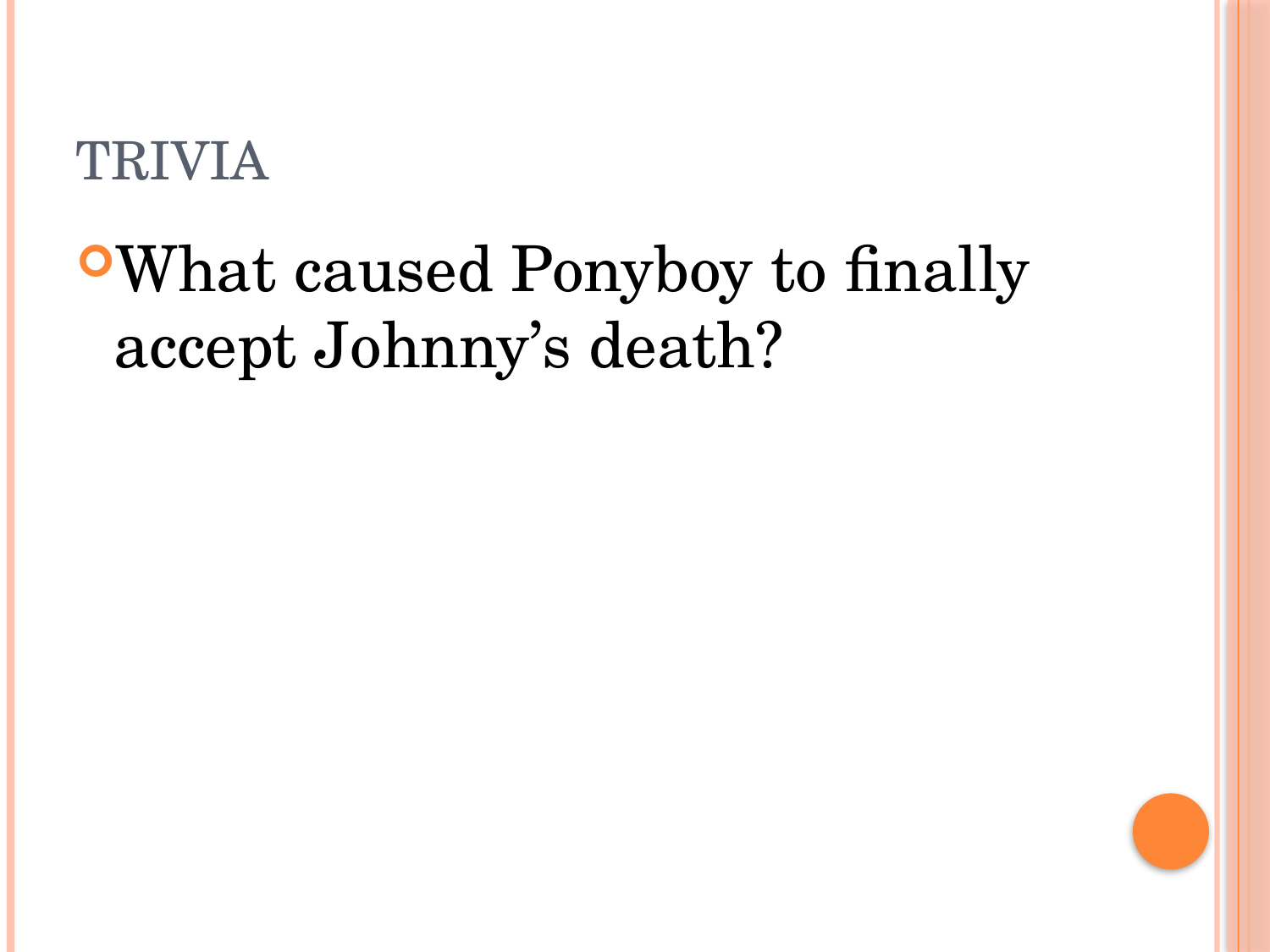

# Trivia
What caused Ponyboy to finally accept Johnny’s death?